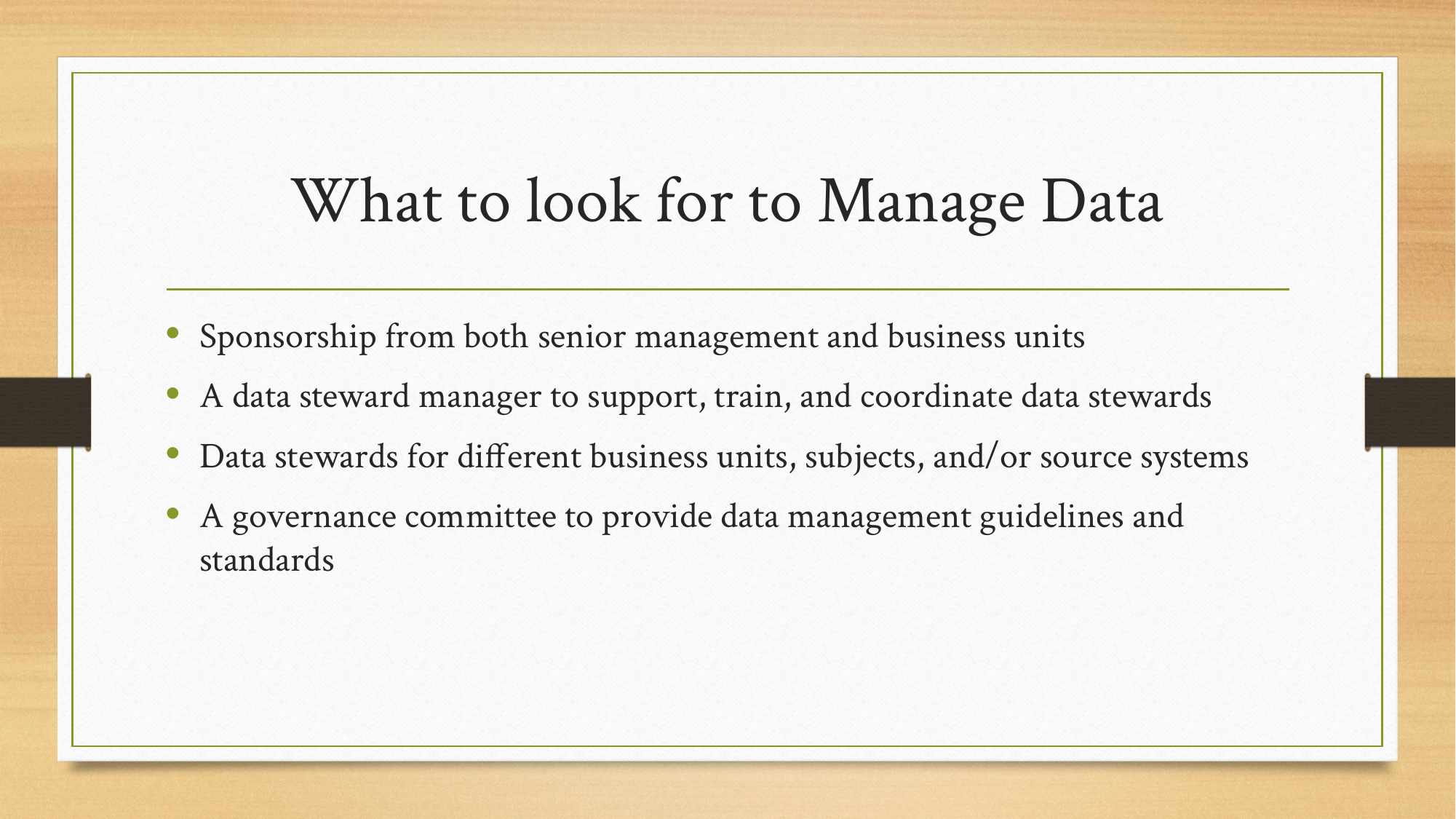

# What to look for to Manage Data
Sponsorship from both senior management and business units
A data steward manager to support, train, and coordinate data stewards
Data stewards for different business units, subjects, and/or source systems
A governance committee to provide data management guidelines and standards